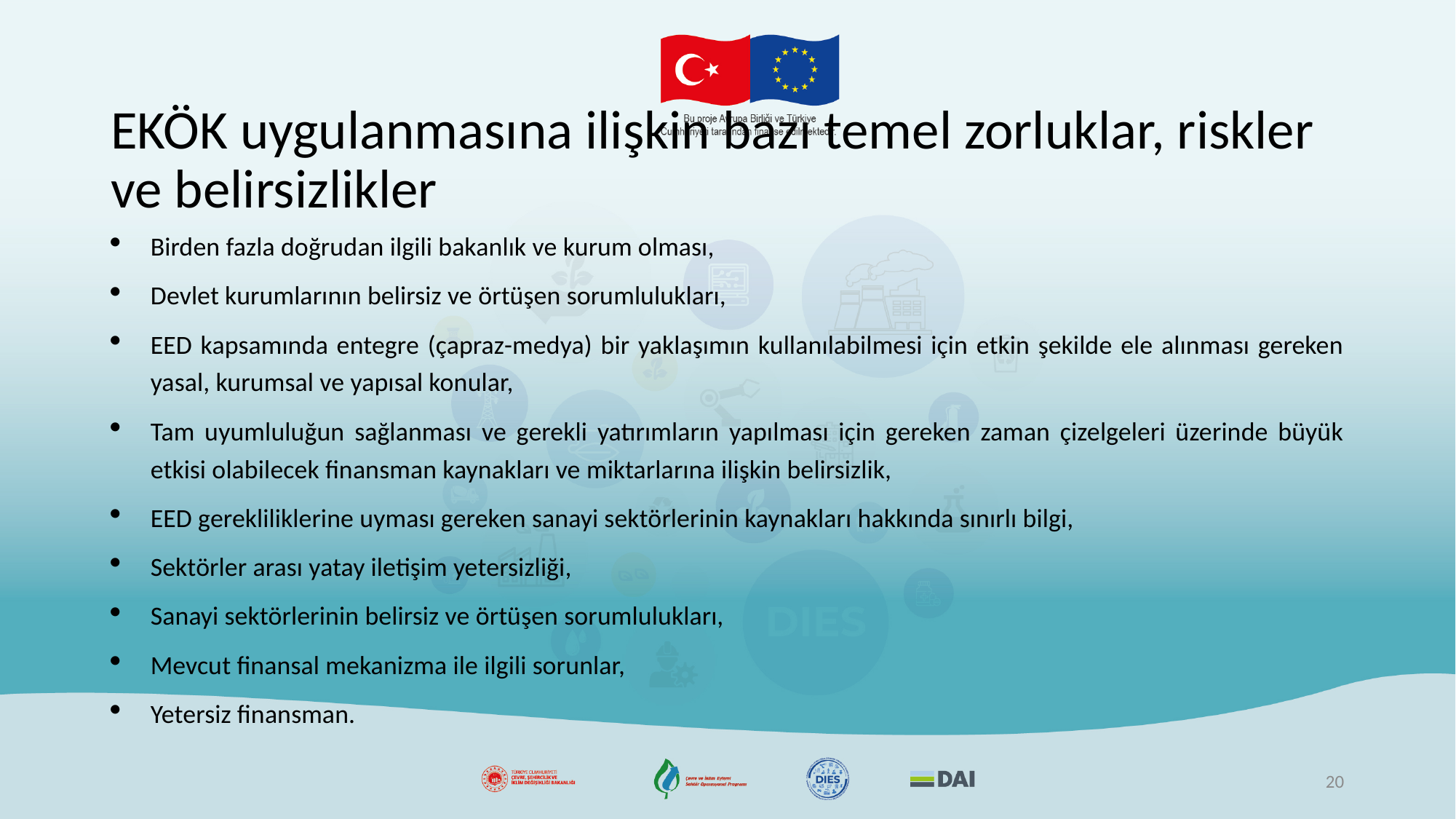

# EKÖK uygulanmasına ilişkin bazı temel zorluklar, riskler ve belirsizlikler
Birden fazla doğrudan ilgili bakanlık ve kurum olması,
Devlet kurumlarının belirsiz ve örtüşen sorumlulukları,
EED kapsamında entegre (çapraz-medya) bir yaklaşımın kullanılabilmesi için etkin şekilde ele alınması gereken yasal, kurumsal ve yapısal konular,
Tam uyumluluğun sağlanması ve gerekli yatırımların yapılması için gereken zaman çizelgeleri üzerinde büyük etkisi olabilecek finansman kaynakları ve miktarlarına ilişkin belirsizlik,
EED gerekliliklerine uyması gereken sanayi sektörlerinin kaynakları hakkında sınırlı bilgi,
Sektörler arası yatay iletişim yetersizliği,
Sanayi sektörlerinin belirsiz ve örtüşen sorumlulukları,
Mevcut finansal mekanizma ile ilgili sorunlar,
Yetersiz finansman.

20